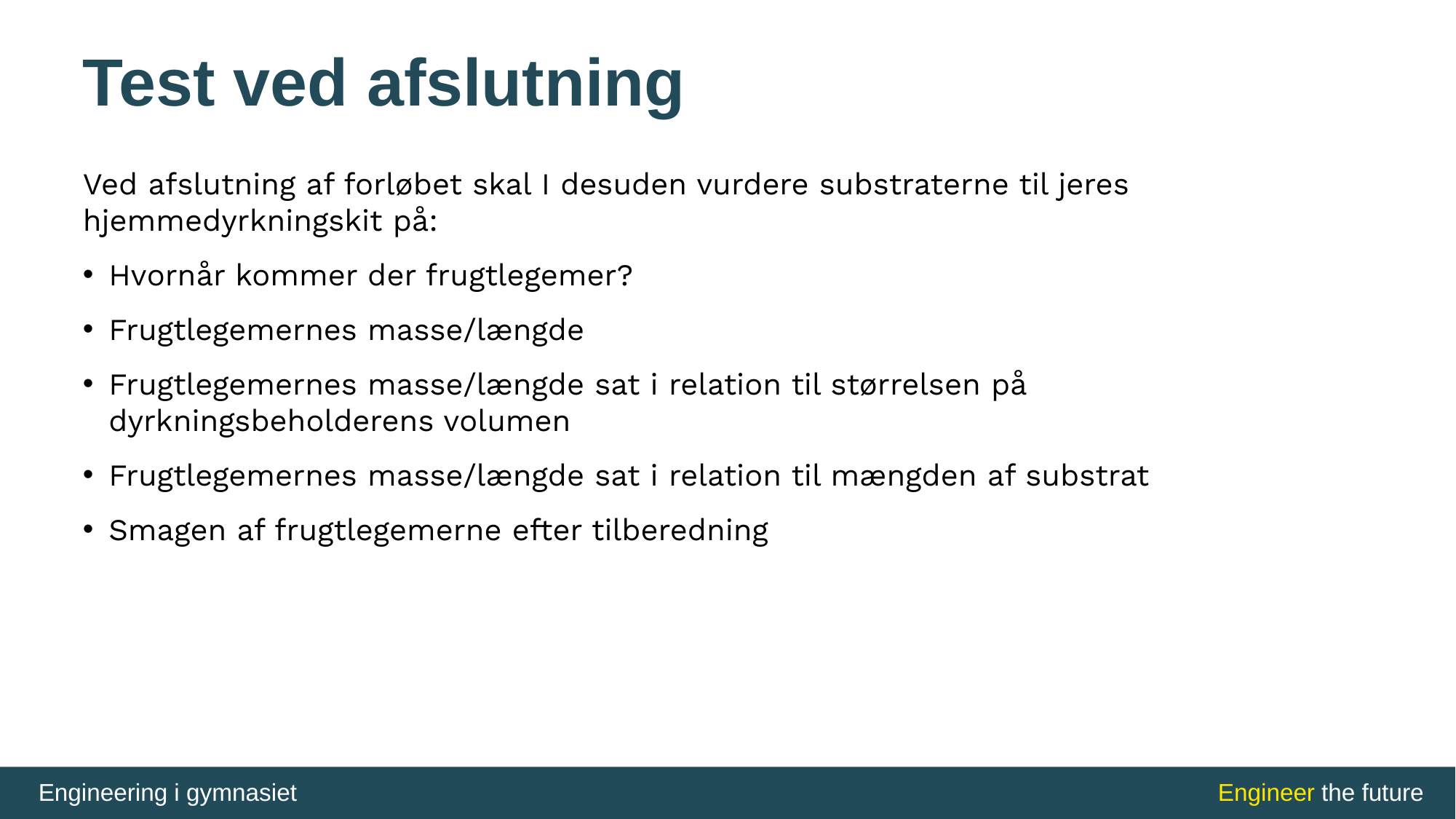

# Test ved afslutning
Ved afslutning af forløbet skal I desuden vurdere substraterne til jeres hjemmedyrkningskit på:
Hvornår kommer der frugtlegemer?
Frugtlegemernes masse/længde
Frugtlegemernes masse/længde sat i relation til størrelsen på dyrkningsbeholderens volumen
Frugtlegemernes masse/længde sat i relation til mængden af substrat
Smagen af frugtlegemerne efter tilberedning